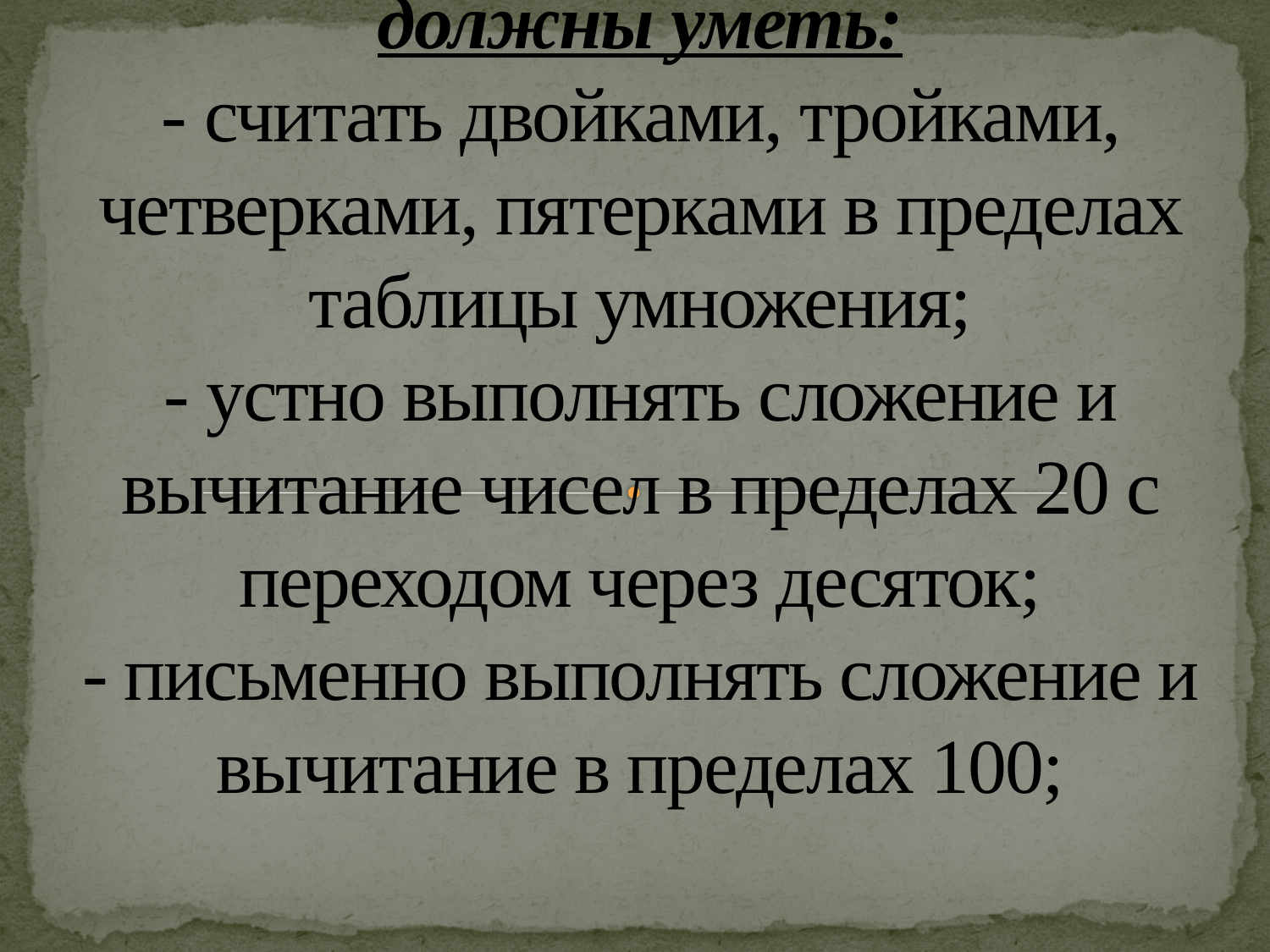

# должны уметь: - считать двойками, тройками, четверками, пятерками в пределах таблицы умножения; - устно выполнять сложение и вычитание чисел в пределах 20 с переходом через десяток; - письменно выполнять сложение и вычитание в пределах 100;